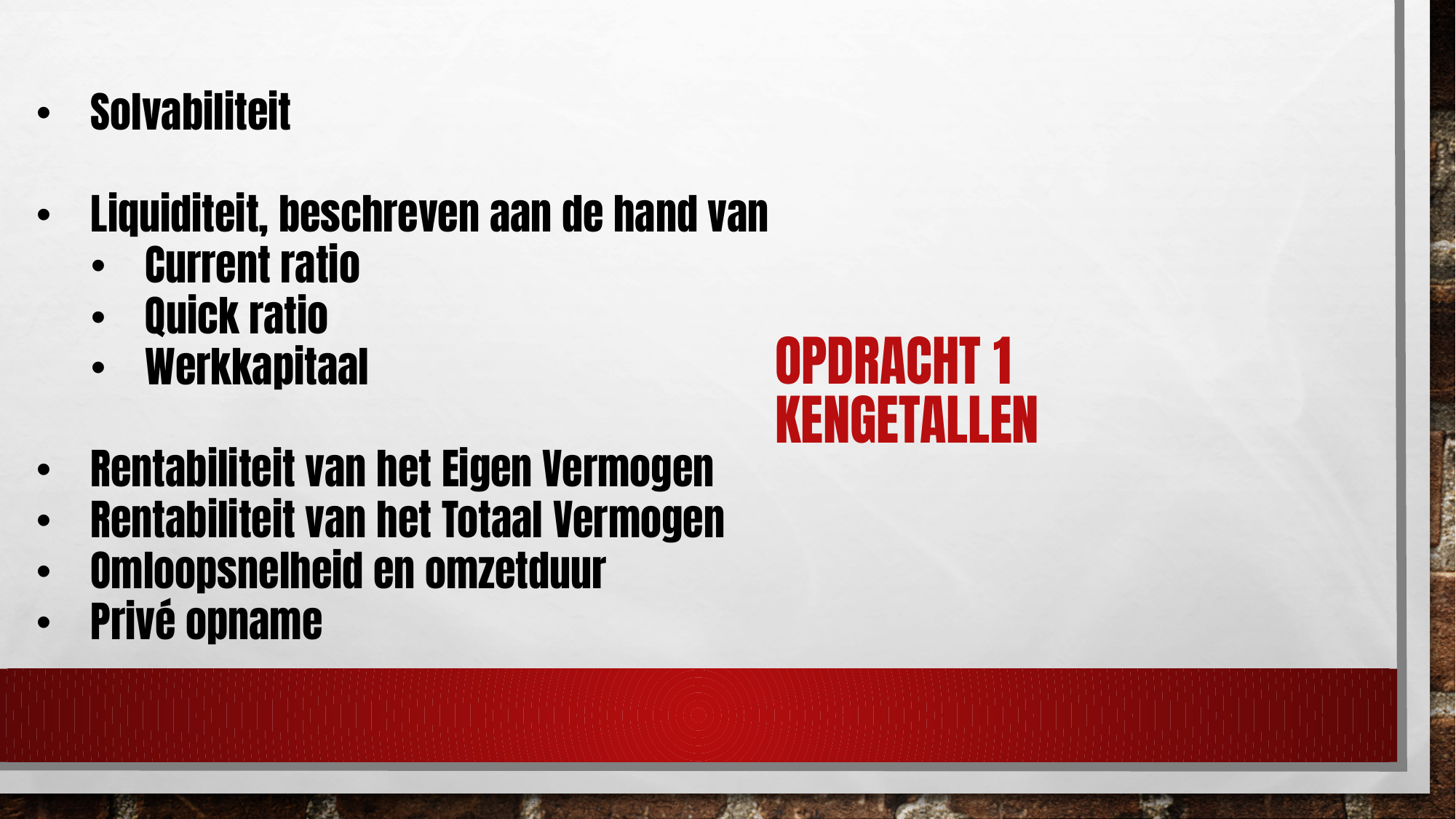

# Opdracht 1 Kengetallen
Solvabiliteit

Liquiditeit, beschreven aan de hand van
Current ratio
Quick ratio
Werkkapitaal

Rentabiliteit van het Eigen Vermogen
Rentabiliteit van het Totaal Vermogen
Omloopsnelheid en omzetduur
Privé opname